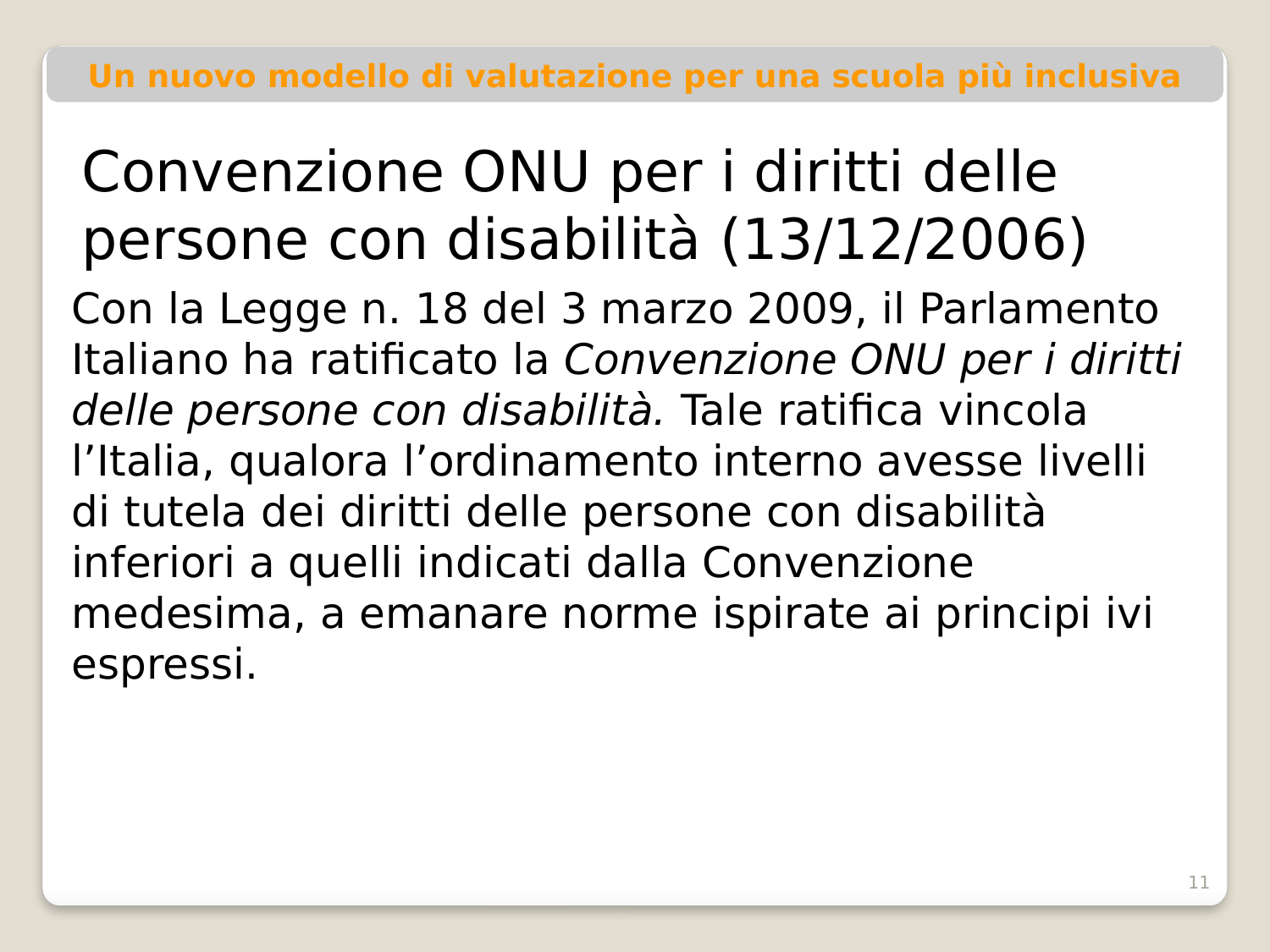

Un nuovo modello di valutazione per una scuola più inclusiva
Convenzione ONU per i diritti delle persone con disabilità (13/12/2006)
Con la Legge n. 18 del 3 marzo 2009, il Parlamento
Italiano ha ratificato la Convenzione ONU per i diritti
delle persone con disabilità. Tale ratifica vincola
l’Italia, qualora l’ordinamento interno avesse livelli
di tutela dei diritti delle persone con disabilità
inferiori a quelli indicati dalla Convenzione
medesima, a emanare norme ispirate ai principi ivi
espressi.
11